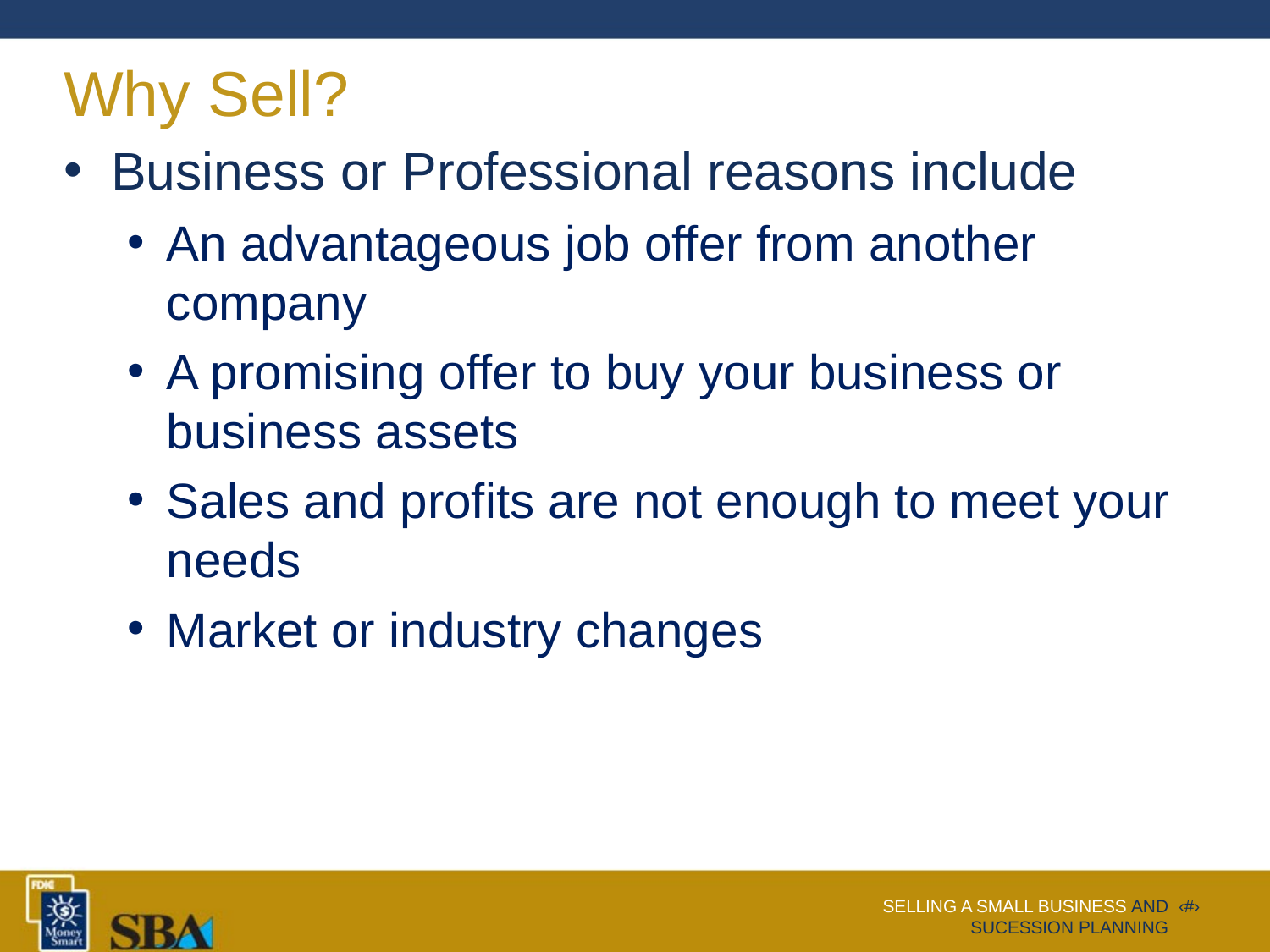

# Why Sell?
Business or Professional reasons include
An advantageous job offer from another company
A promising offer to buy your business or business assets
Sales and profits are not enough to meet your needs
Market or industry changes